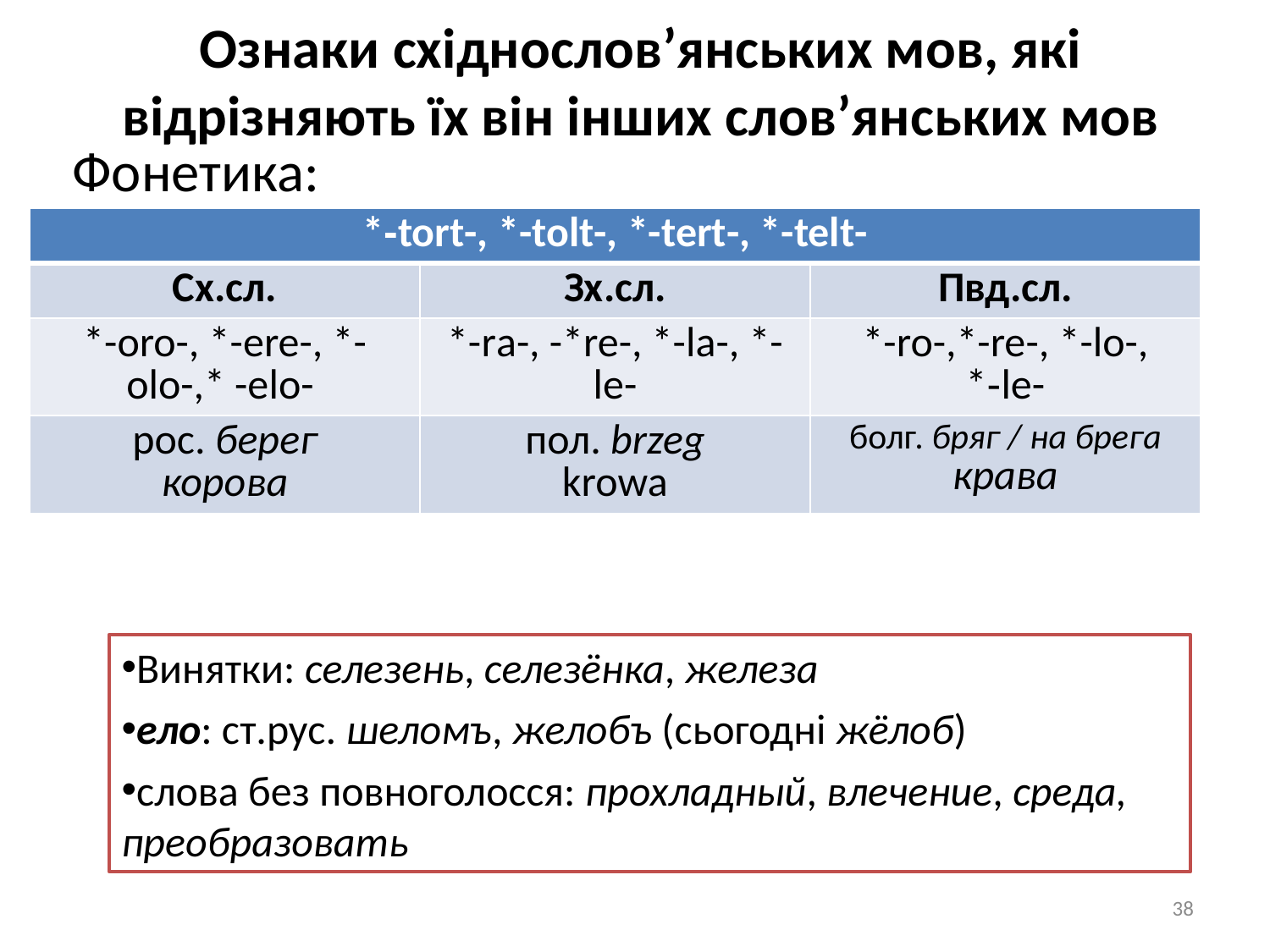

# Ознаки східнослов’янських мов, які відрізняють їх він інших слов’янських мов
Фонетика:

| \*‑tort-, \*-tolt-, \*-tert-, \*-telt- |  |  |
| --- | --- | --- |
| Сх.cл. | Зх.cл. | Пвд.cл. |
| \*-oro-, \*-ere-, \*-оlо-,\* -еlо- | \*-rа-, -\*re-, \*-la-, \*-le- | \*-ro-,\*-re-, \*-lo-, \*‑le- |
| рос. берег корова | пол. brzeg krowa | болг. бряг / на брега крава |
Винятки: селезень, селезёнка, железа
ело: ст.рус. шеломъ, желобъ (сьогодні жёлоб)
слова без повноголосся: прохладный, влечение, среда, преобразовать
38